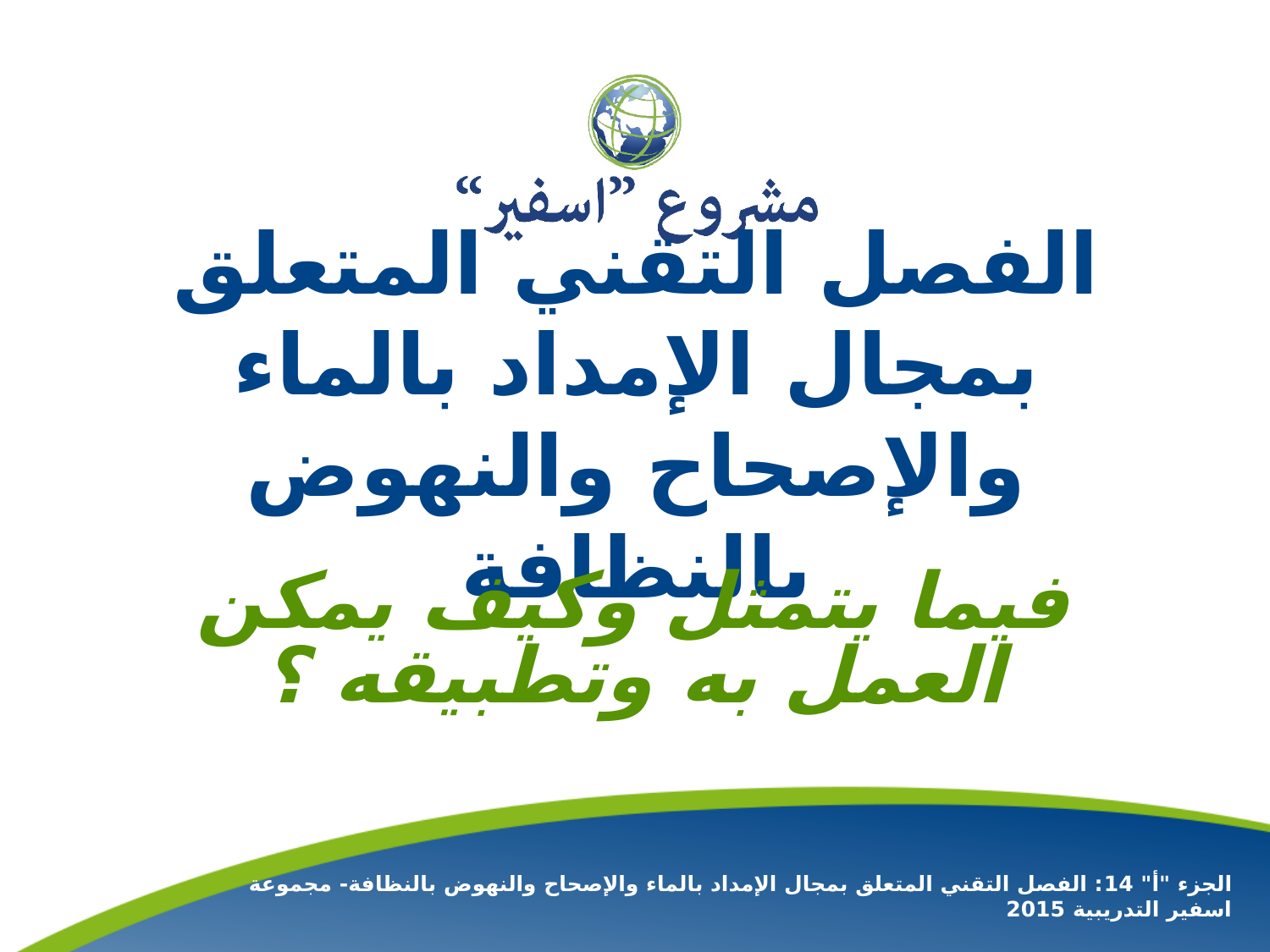

# الفصل التقني المتعلق بمجال الإمداد بالماء والإصحاح والنهوض بالنظافة
فيما يتمثل وكيف يمكن العمل به وتطبيقه ؟
الجزء "أ" 14: الفصل التقني المتعلق بمجال الإمداد بالماء والإصحاح والنهوض بالنظافة- مجموعة اسفير التدريبية 2015